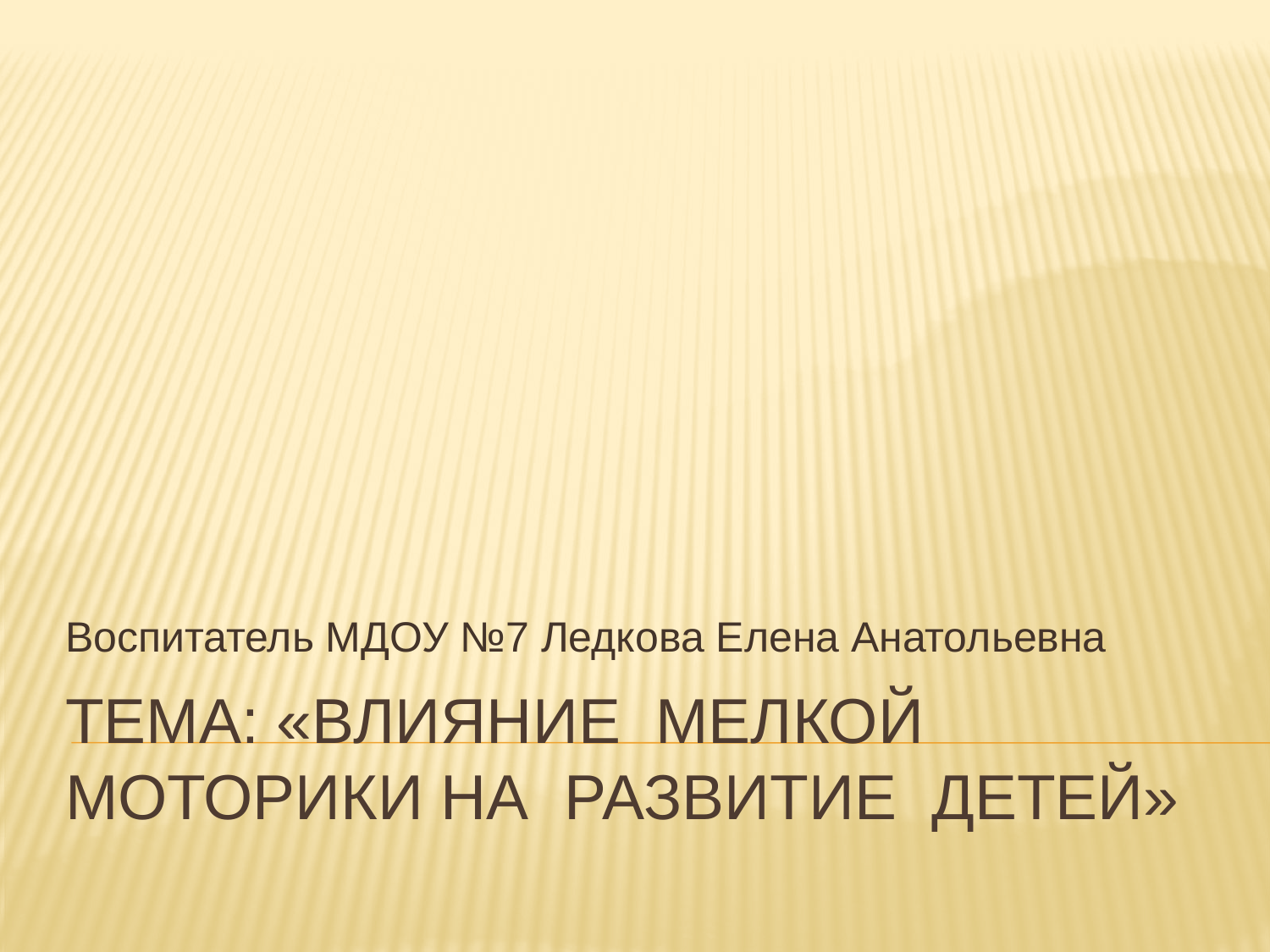

Воспитатель МДОУ №7 Ледкова Елена Анатольевна
# Тема: «Влияние  мелкой  моторики на  развитие  детей»